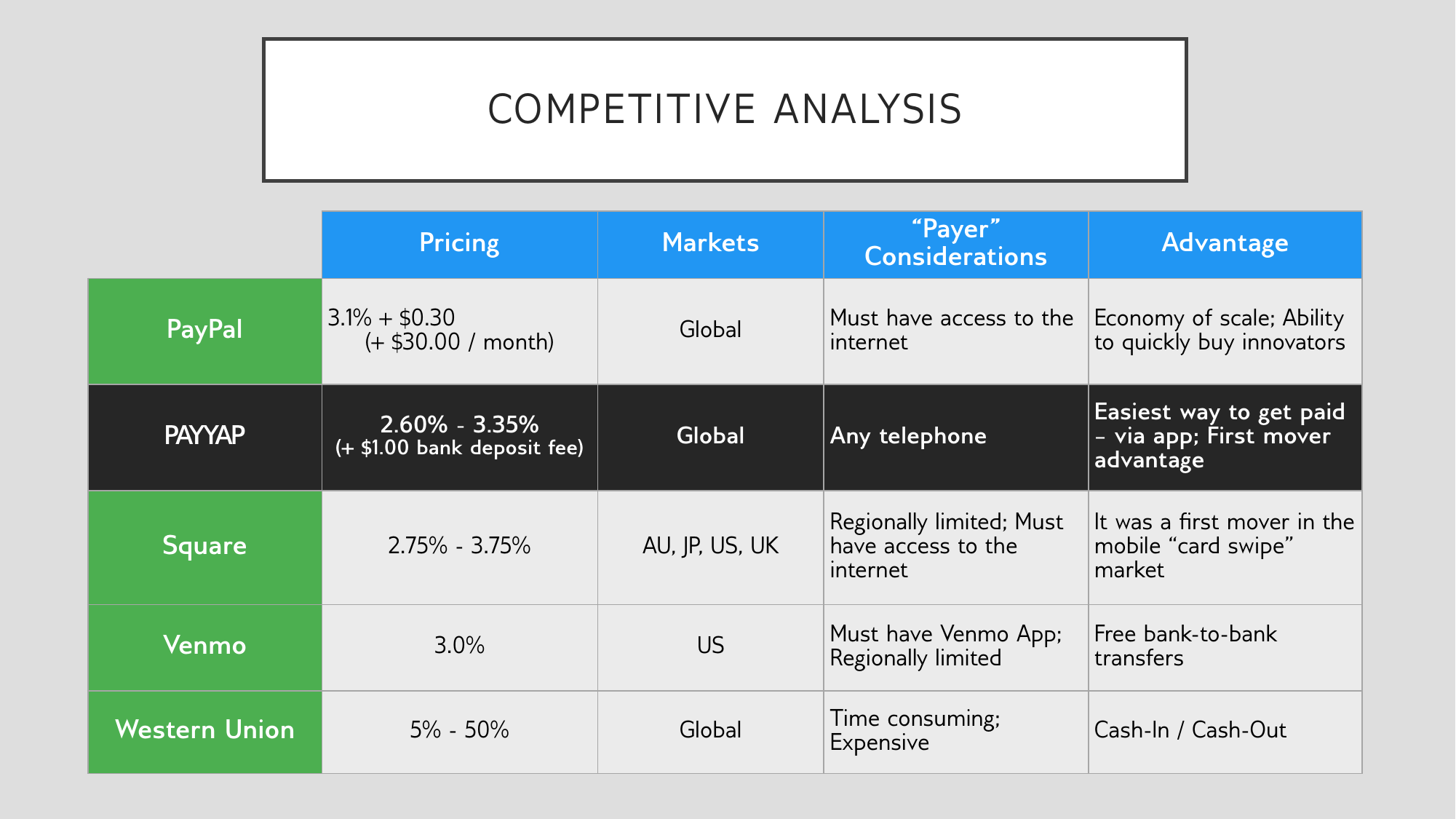

# Competitive analysis
|  | Pricing | Markets | “Payer” Considerations | Advantage |
| --- | --- | --- | --- | --- |
| PayPal | 3.1% + $0.30 (+ $30.00 / month) | Global | Must have access to the internet | Economy of scale; Ability to quickly buy innovators |
| PAYYAP | 2.60% - 3.35% (+ $1.00 bank deposit fee) | Global | Any telephone | Easiest way to get paid – via app; First mover advantage |
| Square | 2.75% - 3.75% | AU, JP, US, UK | Regionally limited; Must have access to the internet | It was a first mover in the mobile “card swipe” market |
| Venmo | 3.0% | US | Must have Venmo App; Regionally limited | Free bank-to-bank transfers |
| Western Union | 5% - 50% | Global | Time consuming; Expensive | Cash-In / Cash-Out |